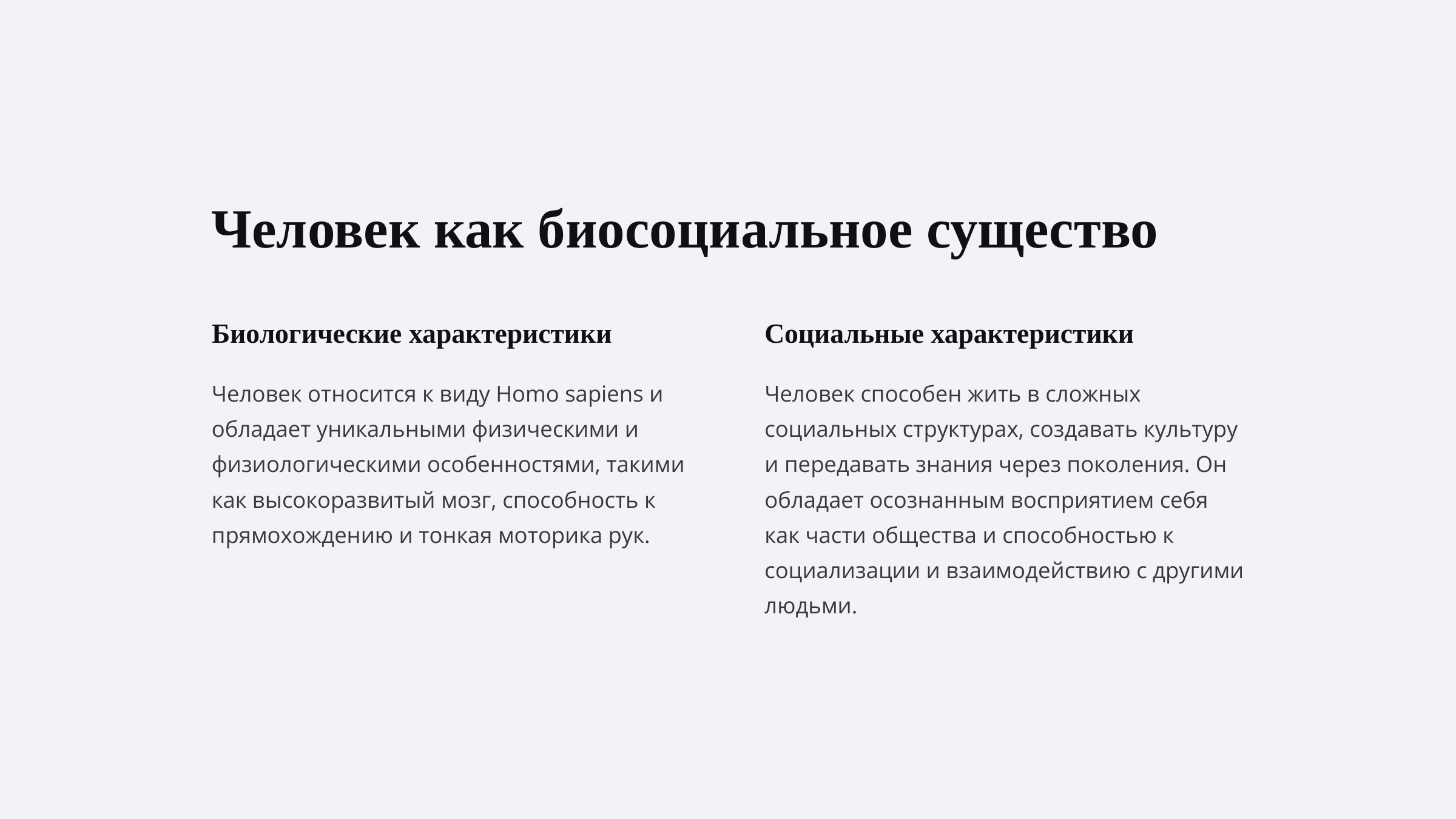

Человек как биосоциальное существо
Биологические характеристики
Социальные характеристики
Человек относится к виду Homo sapiens и обладает уникальными физическими и физиологическими особенностями, такими как высокоразвитый мозг, способность к прямохождению и тонкая моторика рук.
Человек способен жить в сложных социальных структурах, создавать культуру и передавать знания через поколения. Он обладает осознанным восприятием себя как части общества и способностью к социализации и взаимодействию с другими людьми.